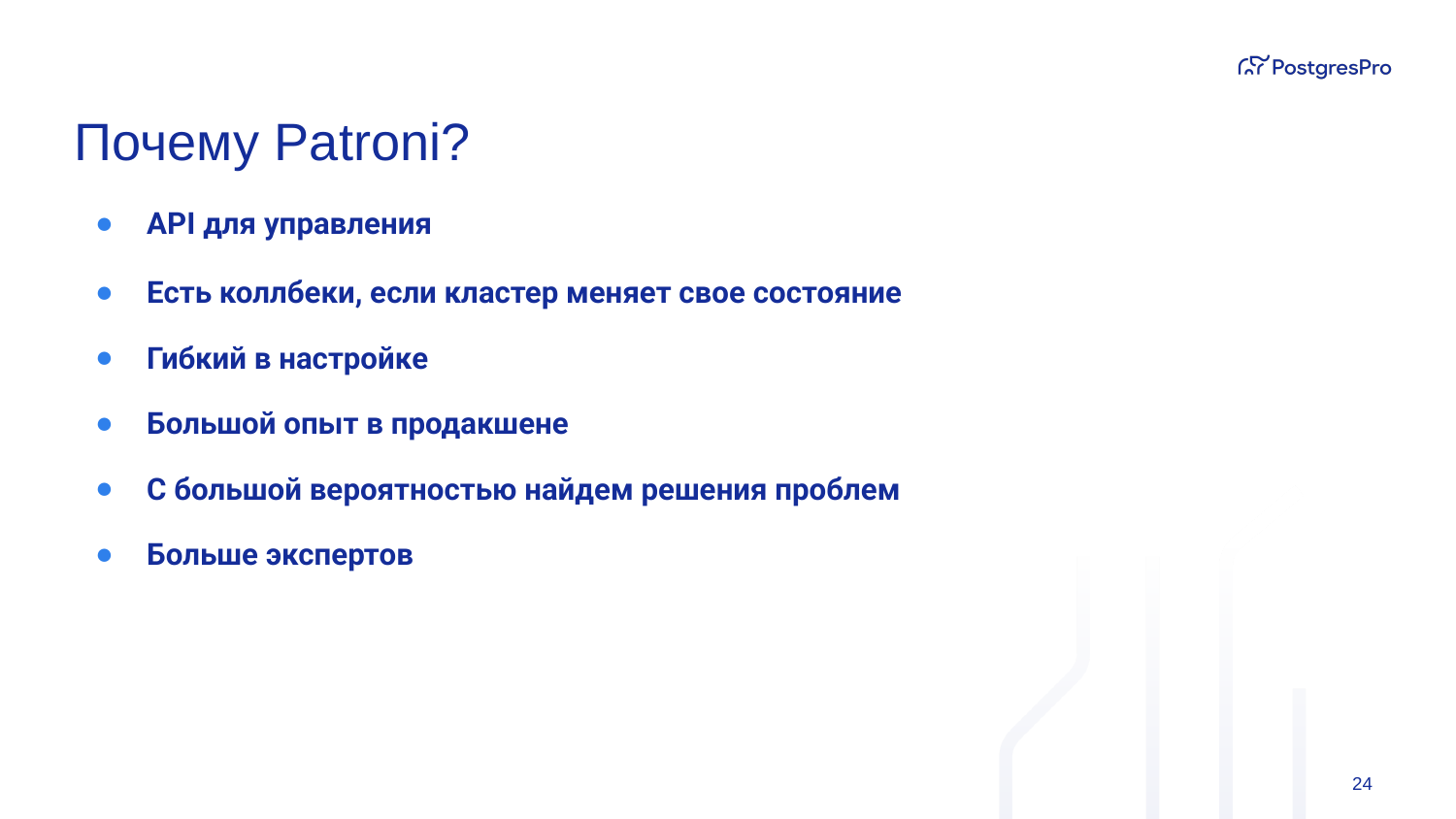

# Почему Patroni?
API для управления
Есть коллбеки, если кластер меняет свое состояние
Гибкий в настройке
Большой опыт в продакшене
C большой вероятностью найдем решения проблем
Больше экспертов
24